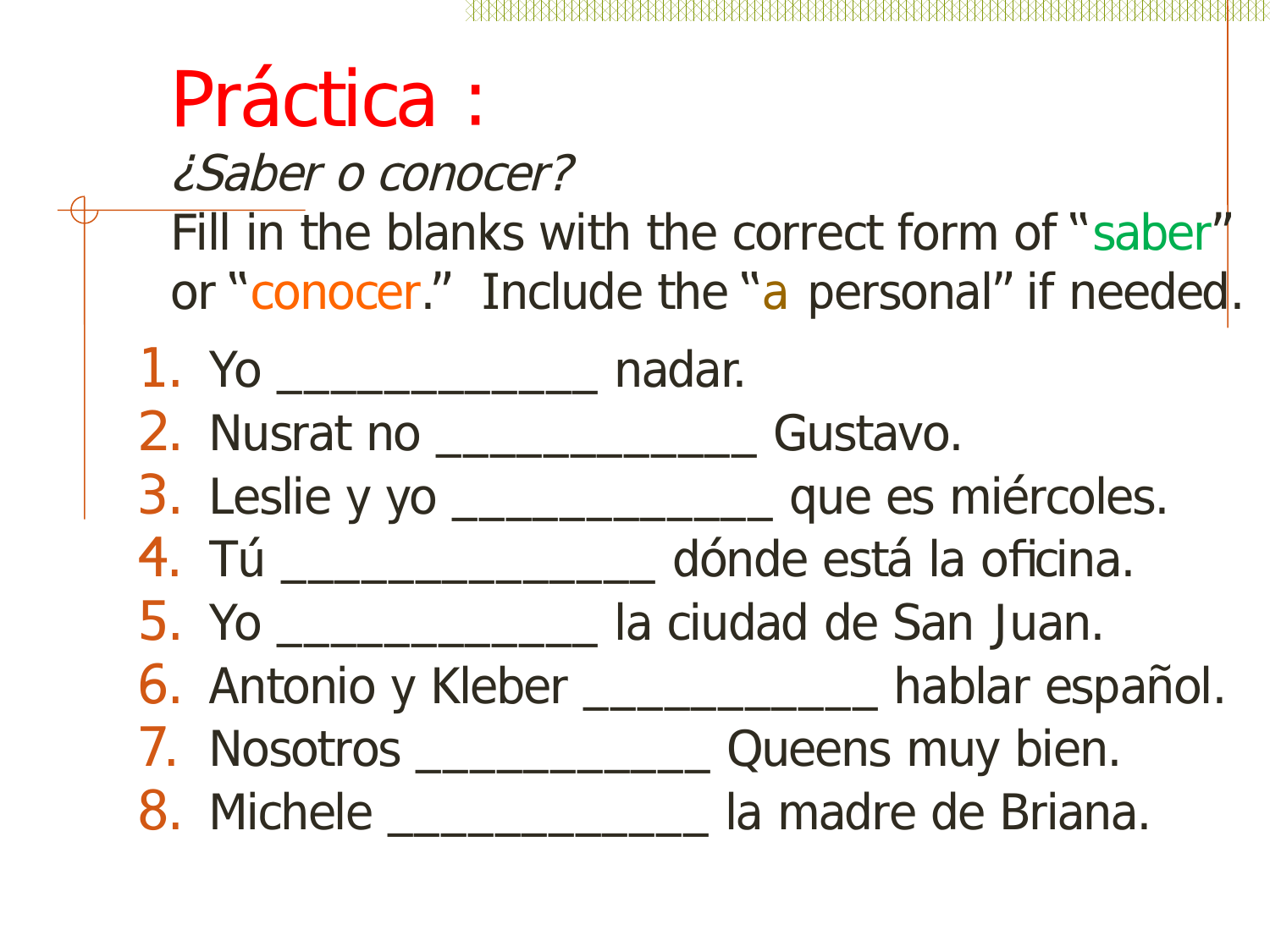

Práctica :
¿Saber o conocer?
Fill in the blanks with the correct form of “saber” or “conocer.”  Include the “a personal” if needed.
Yo ____________ nadar.
Nusrat no ____________ Gustavo.
Leslie y yo ____________ que es miércoles.
Tú ______________ dónde está la oficina.
Yo ____________ la ciudad de San Juan.
Antonio y Kleber ___________ hablar español.
Nosotros ___________ Queens muy bien.
Michele ____________ la madre de Briana.